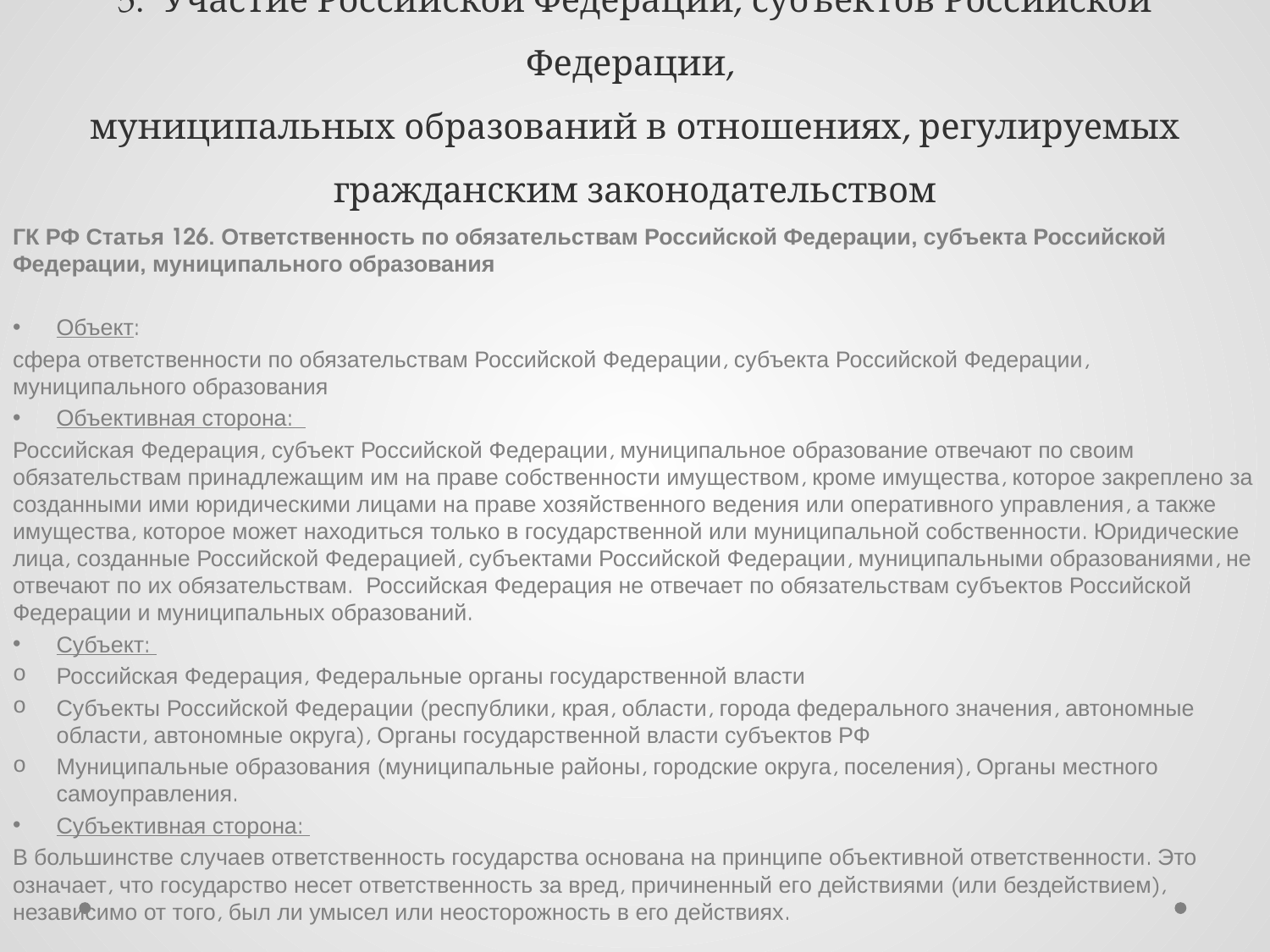

# 5.  Участие Российской Федерации, субъектов Российской Федерации, муниципальных образований в отношениях, регулируемых гражданским законодательством
ГК РФ Статья 126. Ответственность по обязательствам Российской Федерации, субъекта Российской Федерации, муниципального образования

Объект:
сфера ответственности по обязательствам Российской Федерации, субъекта Российской Федерации, муниципального образования
Объективная сторона:
Российская Федерация, субъект Российской Федерации, муниципальное образование отвечают по своим обязательствам принадлежащим им на праве собственности имуществом, кроме имущества, которое закреплено за созданными ими юридическими лицами на праве хозяйственного ведения или оперативного управления, а также имущества, которое может находиться только в государственной или муниципальной собственности. Юридические лица, созданные Российской Федерацией, субъектами Российской Федерации, муниципальными образованиями, не отвечают по их обязательствам.  Российская Федерация не отвечает по обязательствам субъектов Российской Федерации и муниципальных образований.
Субъект:
Российская Федерация, Федеральные органы государственной власти
Субъекты Российской Федерации (республики, края, области, города федерального значения, автономные области, автономные округа), Органы государственной власти субъектов РФ
Муниципальные образования (муниципальные районы, городские округа, поселения), Органы местного самоуправления.
Субъективная сторона:
В большинстве случаев ответственность государства основана на принципе объективной ответственности. Это означает, что государство несет ответственность за вред, причиненный его действиями (или бездействием), независимо от того, был ли умысел или неосторожность в его действиях.